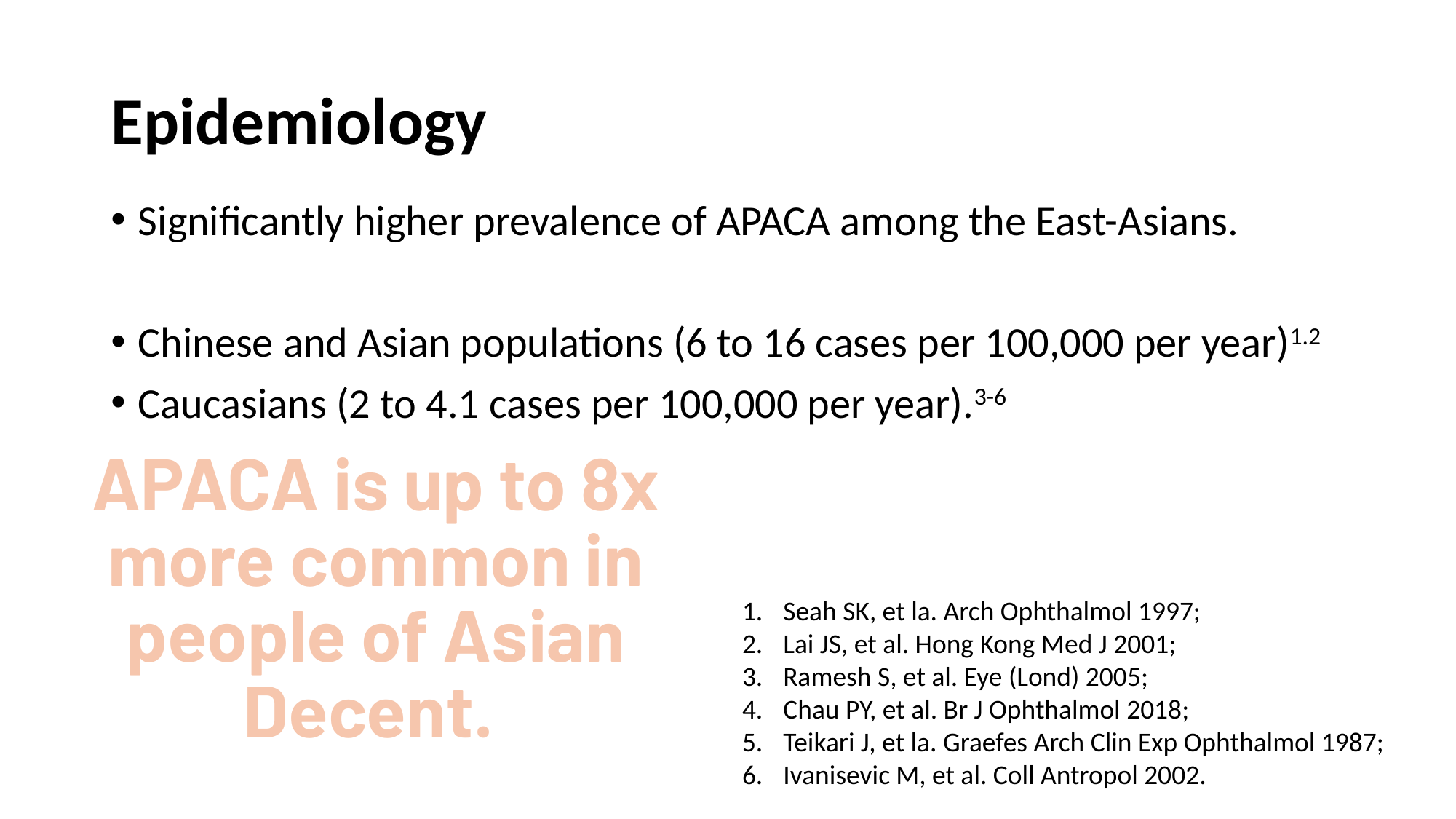

# Epidemiology
Significantly higher prevalence of APACA among the East-Asians.

Chinese and Asian populations (6 to 16 cases per 100,000 per year)1.2
Caucasians (2 to 4.1 cases per 100,000 per year).3-6

APACA is up to 8x more common in people of Asian Decent.
Seah SK, et la. Arch Ophthalmol 1997;
Lai JS, et al. Hong Kong Med J 2001;
Ramesh S, et al. Eye (Lond) 2005;
Chau PY, et al. Br J Ophthalmol 2018;
Teikari J, et la. Graefes Arch Clin Exp Ophthalmol 1987;
Ivanisevic M, et al. Coll Antropol 2002.